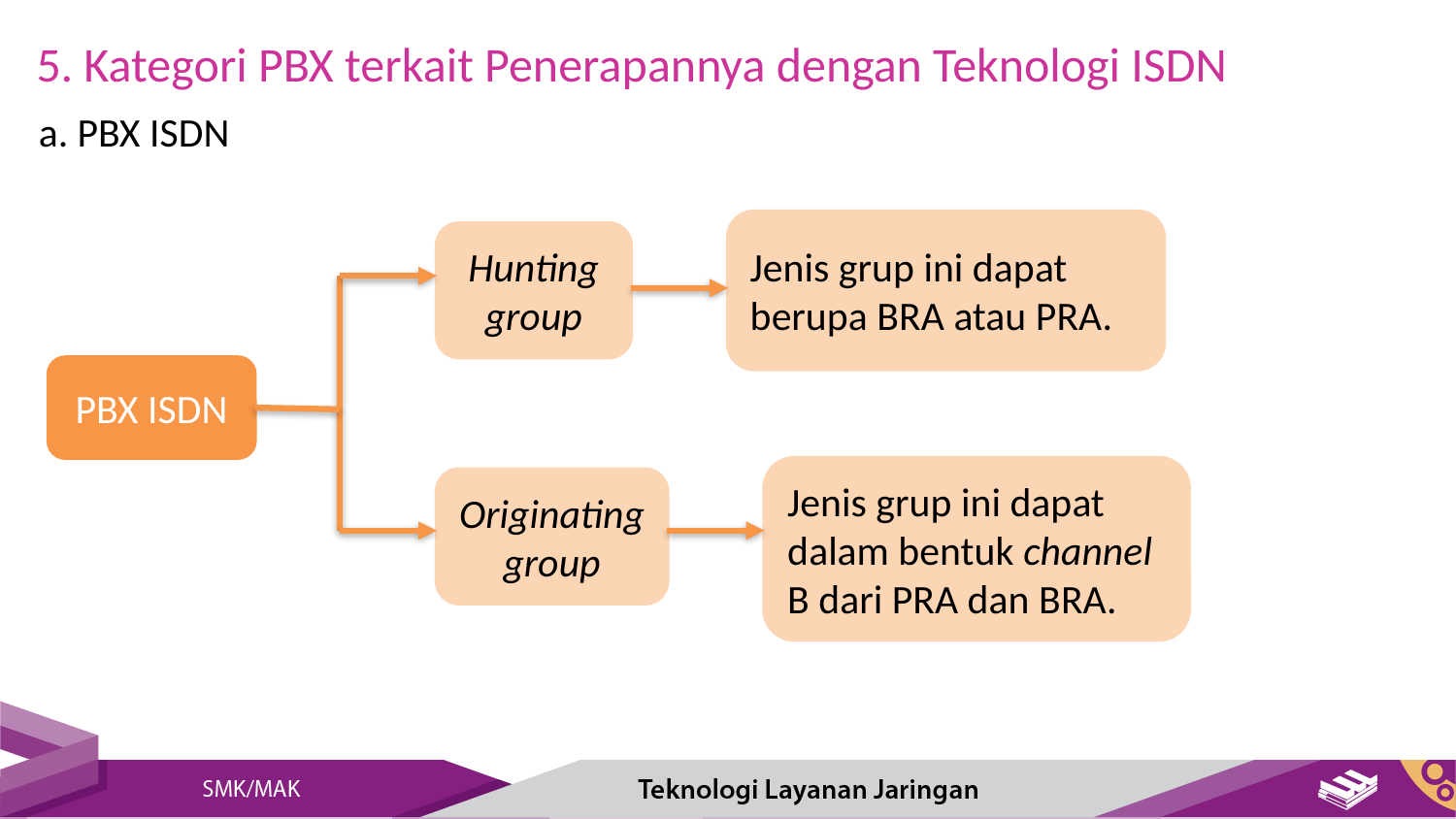

5. Kategori PBX terkait Penerapannya dengan Teknologi ISDN
a. PBX ISDN
Jenis grup ini dapat berupa BRA atau PRA.
Hunting group
PBX ISDN
Jenis grup ini dapat dalam bentuk channel B dari PRA dan BRA.
Originating group